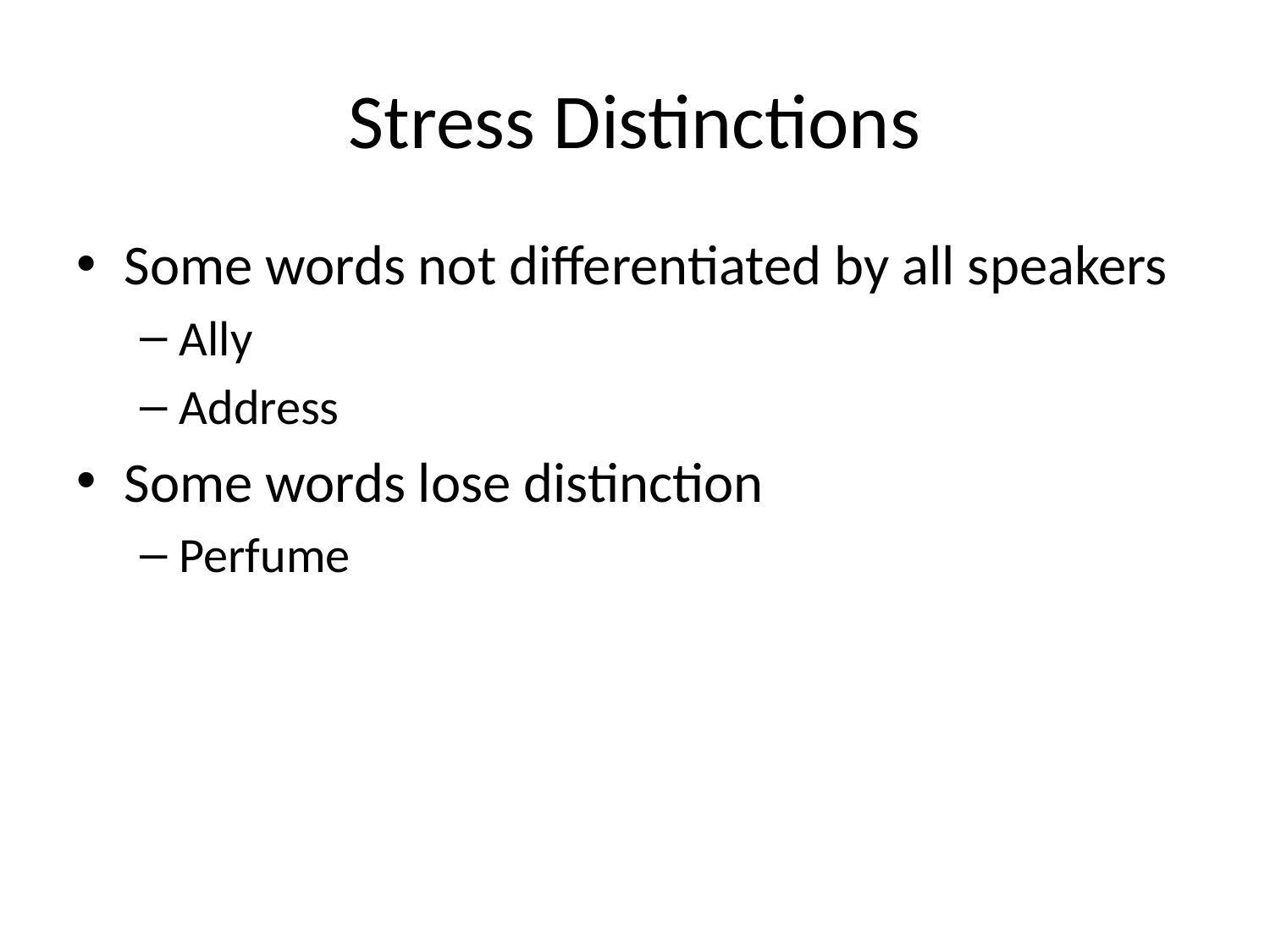

# Stress Distinctions
Some words not differentiated by all speakers
Ally
Address
Some words lose distinction
Perfume